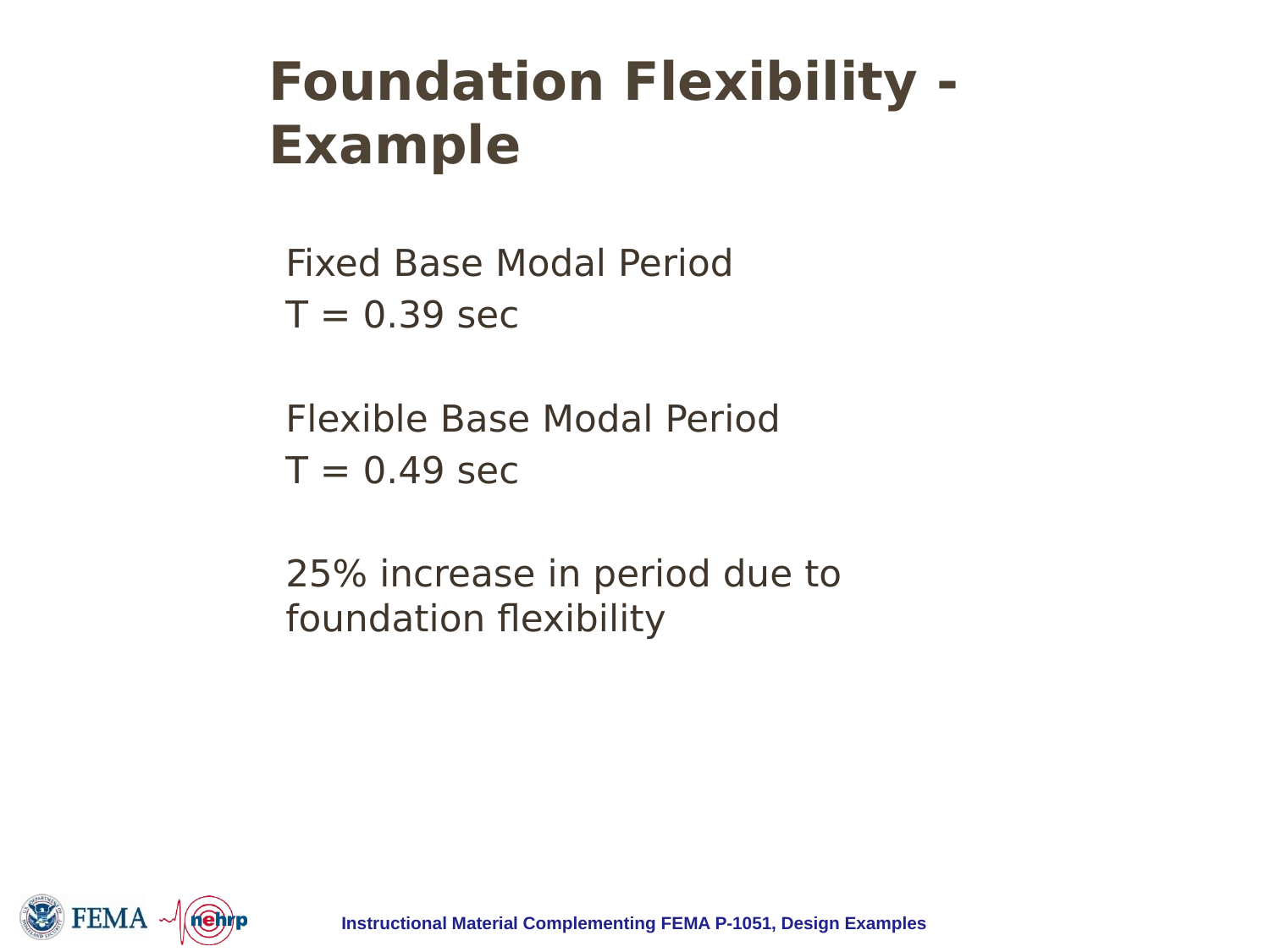

# Foundation Flexibility - Example
Fixed Base Modal Period
T = 0.39 sec

Flexible Base Modal Period
T = 0.49 sec

25% increase in period due to foundation flexibility